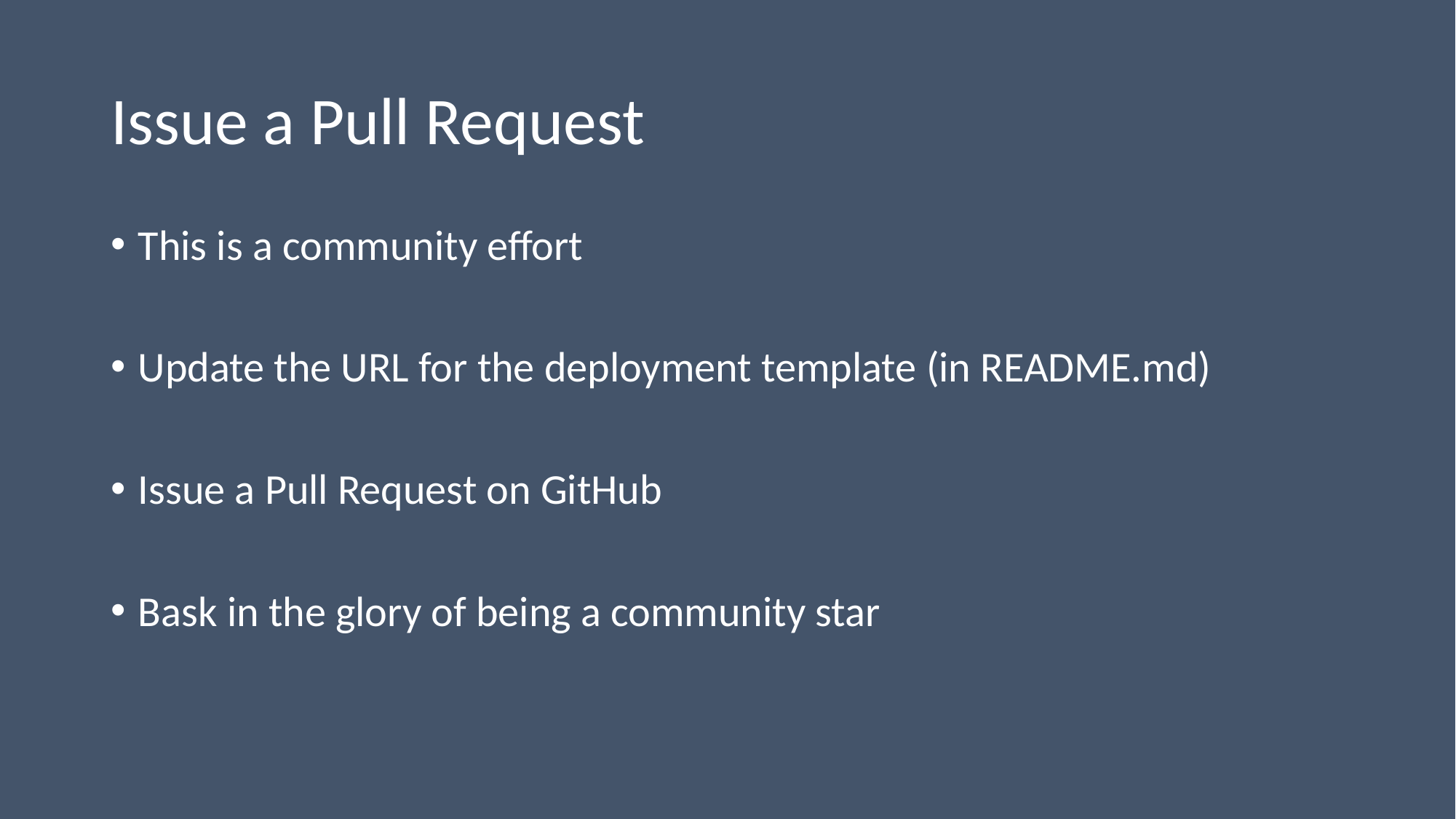

# Issue a Pull Request
This is a community effort

Update the URL for the deployment template (in README.md)

Issue a Pull Request on GitHub

Bask in the glory of being a community star